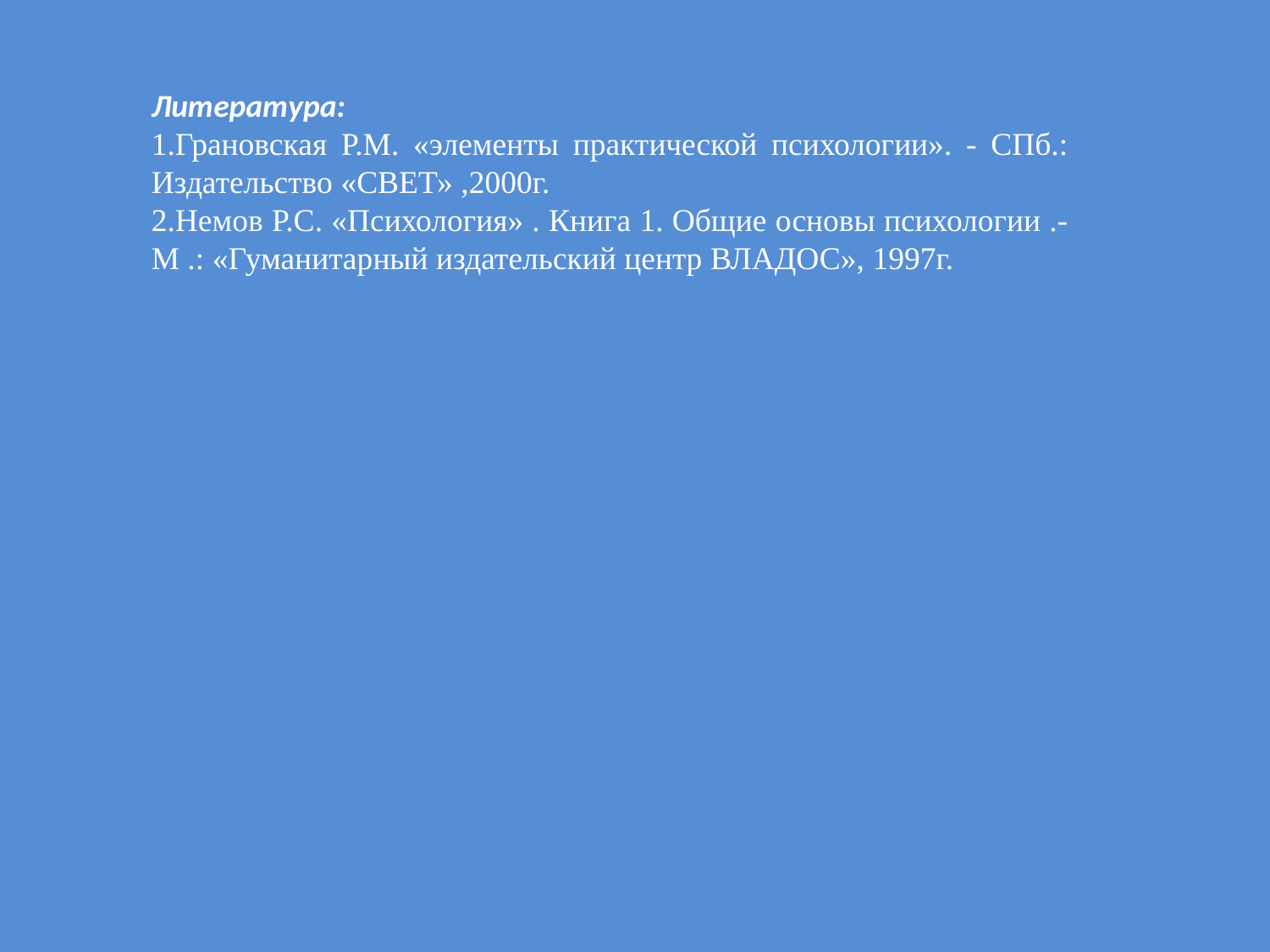

Литература:
1.Грановская Р.М. «элементы практической психологии». - СПб.: Издательство «СВЕТ» ,2000г.
2.Немов Р.С. «Психология» . Книга 1. Общие основы психологии .-М .: «Гуманитарный издательский центр ВЛАДОС», 1997г.